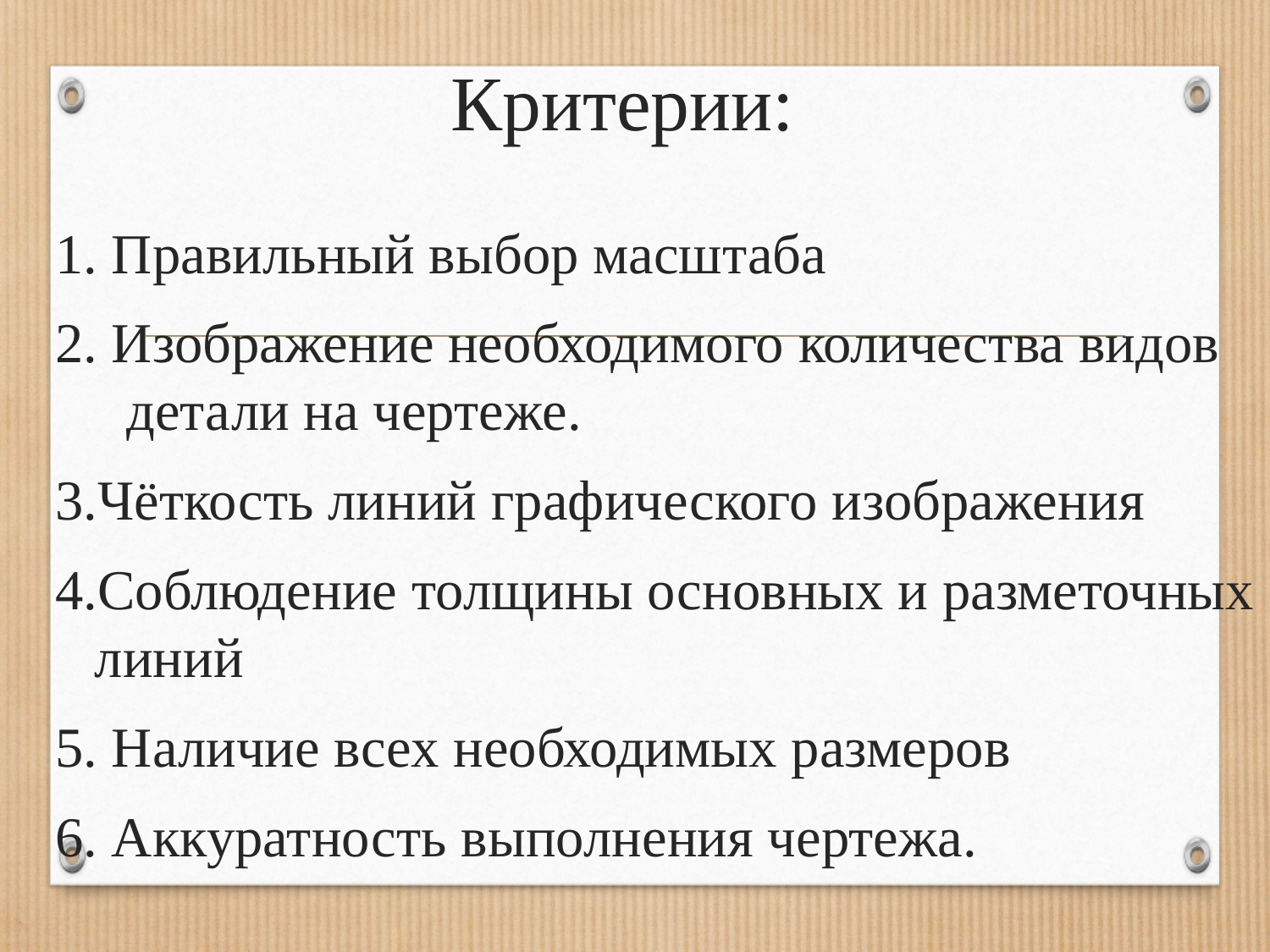

# Критерии:
1. Правильный выбор масштаба
2. Изображение необходимого количества видов детали на чертеже.
3.Чёткость линий графического изображения
4.Соблюдение толщины основных и разметочных линий
5. Наличие всех необходимых размеров
6. Аккуратность выполнения чертежа.